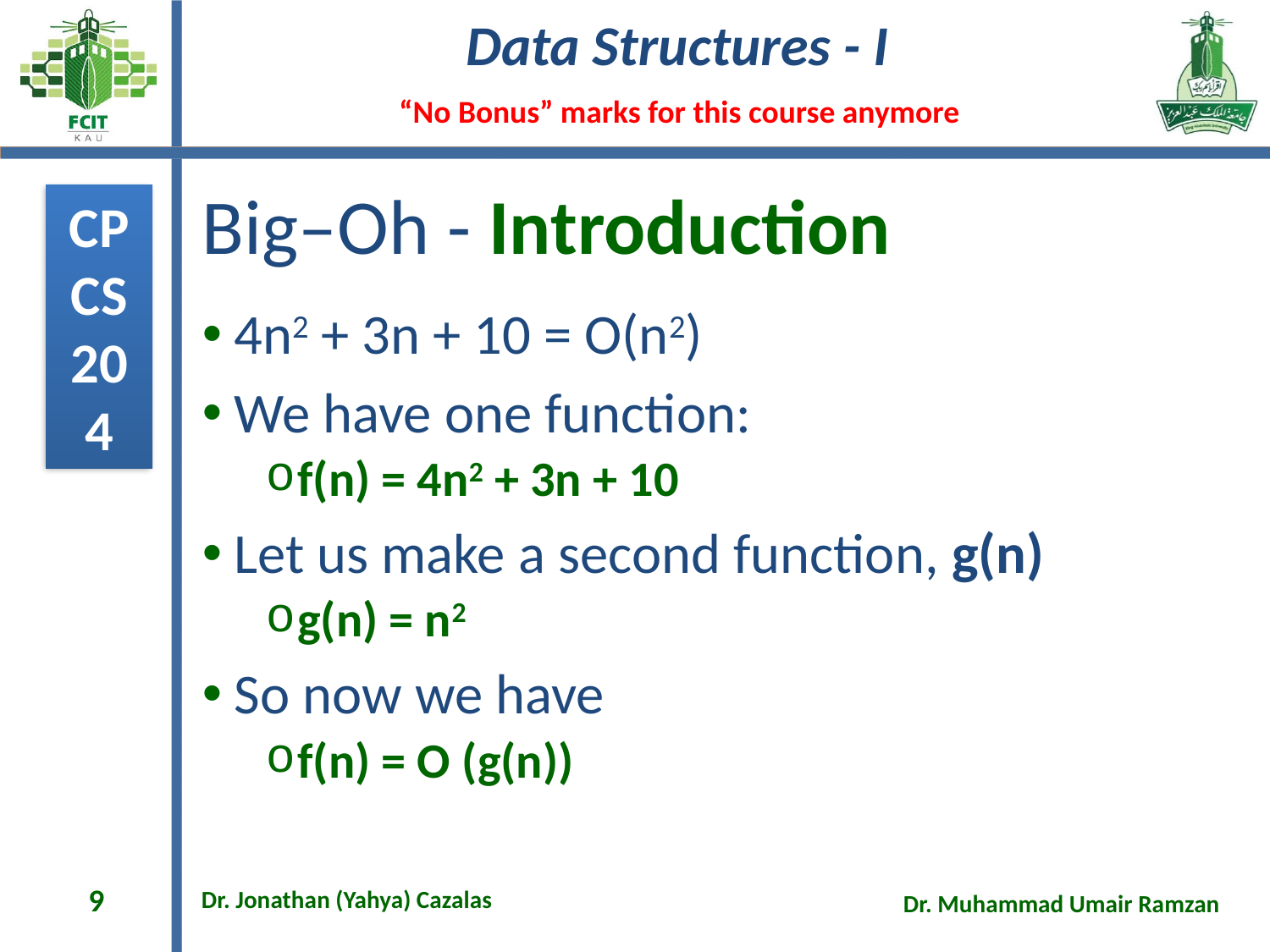

# Big–Oh - Introduction
4n2 + 3n + 10 = O(n2)
We have one function:
f(n) = 4n2 + 3n + 10
Let us make a second function, g(n)
g(n) = n2
So now we have
f(n) = O (g(n))
9